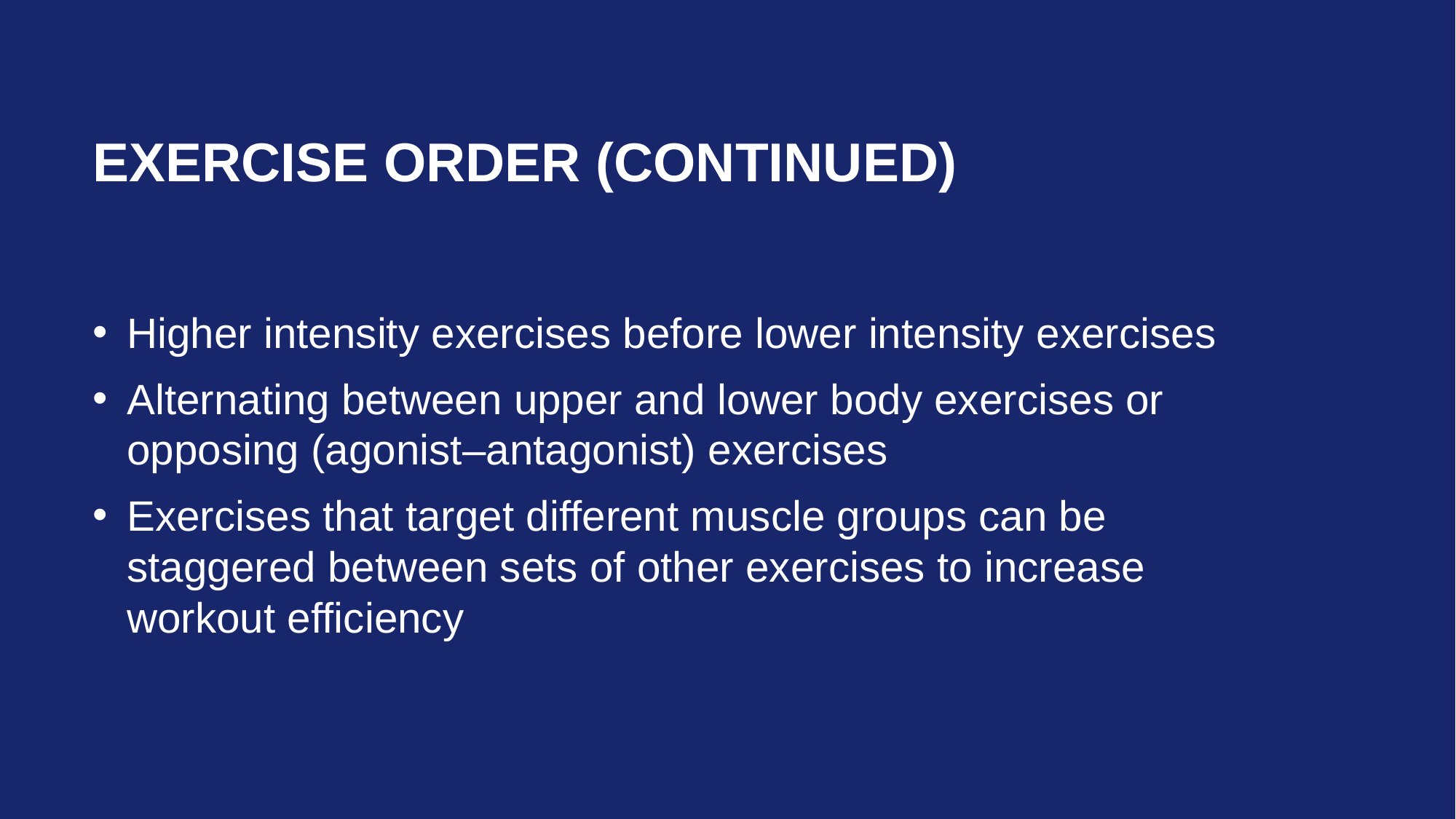

# Exercise Order (continued)
Higher intensity exercises before lower intensity exercises
Alternating between upper and lower body exercises or opposing (agonist–antagonist) exercises
Exercises that target different muscle groups can be staggered between sets of other exercises to increase workout efficiency